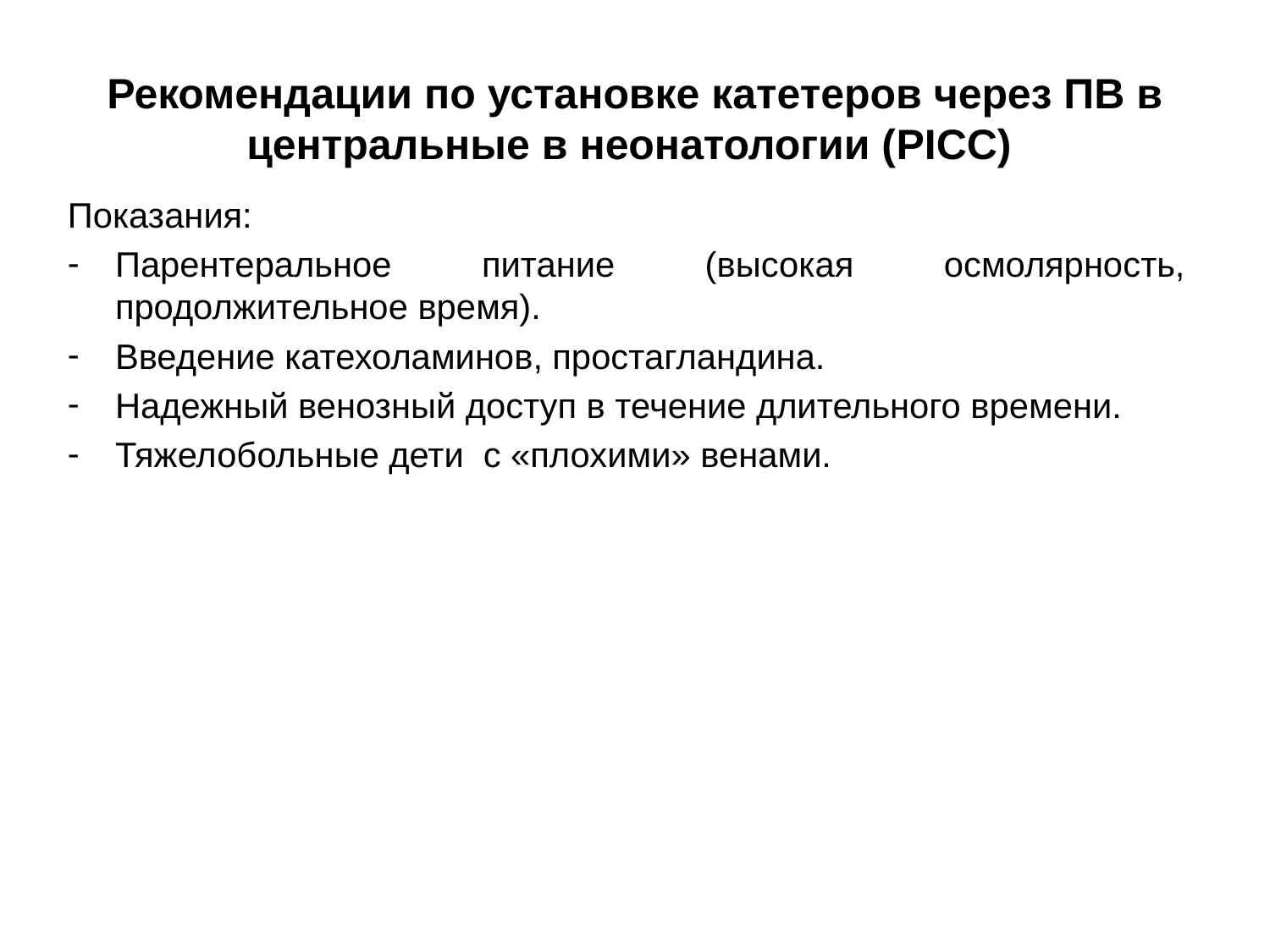

Рекомендации по установке катетеров через ПВ в центральные в неонатологии (PICC)
Показания:
Парентеральное питание (высокая осмолярность, продолжительное время).
Введение катехоламинов, простагландина.
Надежный венозный доступ в течение длительного времени.
Тяжелобольные дети  с «плохими» венами.